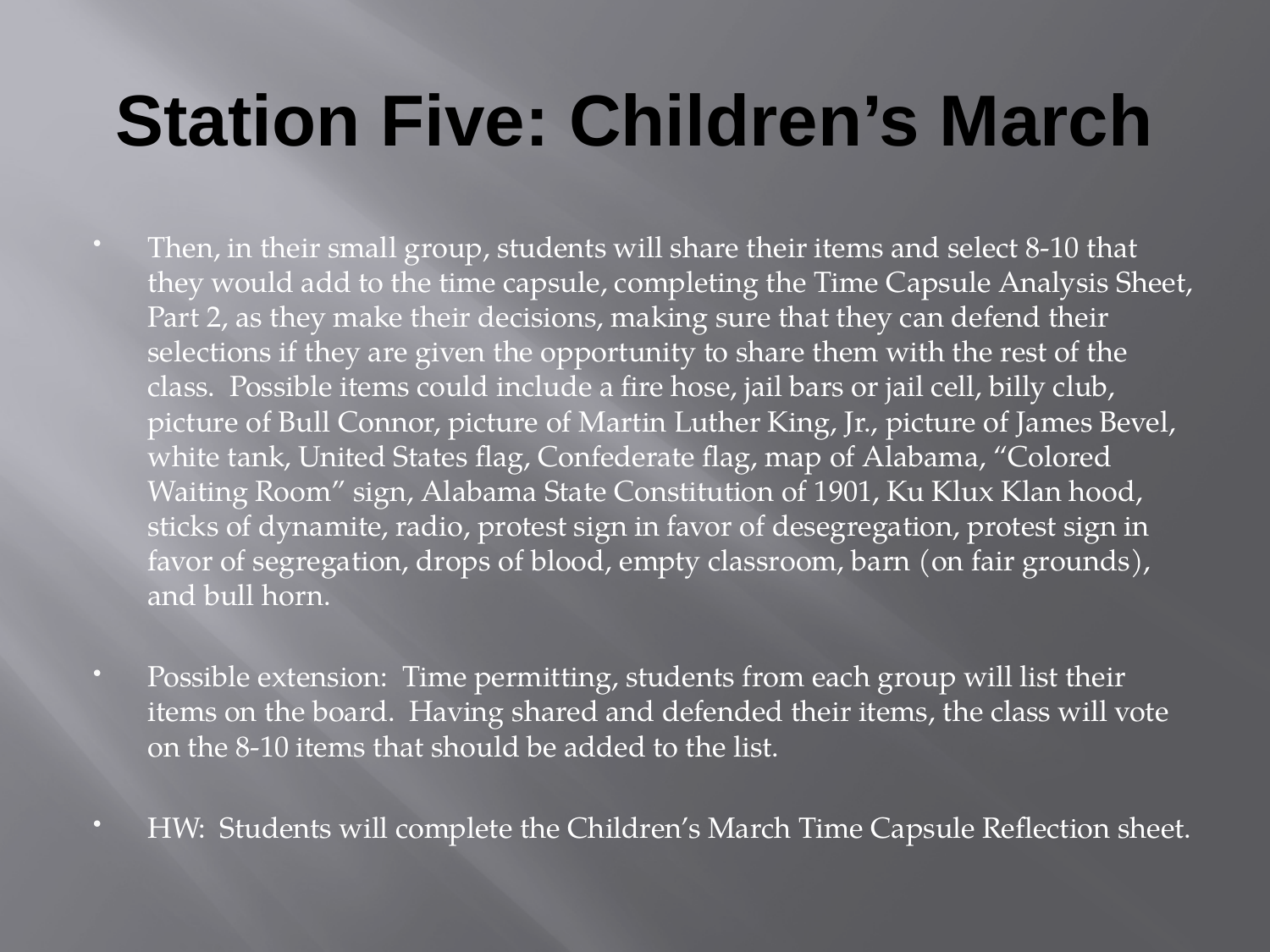

# Station Five: Children’s March
Then, in their small group, students will share their items and select 8-10 that they would add to the time capsule, completing the Time Capsule Analysis Sheet, Part 2, as they make their decisions, making sure that they can defend their selections if they are given the opportunity to share them with the rest of the class.  Possible items could include a fire hose, jail bars or jail cell, billy club, picture of Bull Connor, picture of Martin Luther King, Jr., picture of James Bevel, white tank, United States flag, Confederate flag, map of Alabama, “Colored Waiting Room” sign, Alabama State Constitution of 1901, Ku Klux Klan hood, sticks of dynamite, radio, protest sign in favor of desegregation, protest sign in favor of segregation, drops of blood, empty classroom, barn (on fair grounds), and bull horn.

Possible extension:  Time permitting, students from each group will list their items on the board.  Having shared and defended their items, the class will vote on the 8-10 items that should be added to the list.

HW:  Students will complete the Children’s March Time Capsule Reflection sheet.